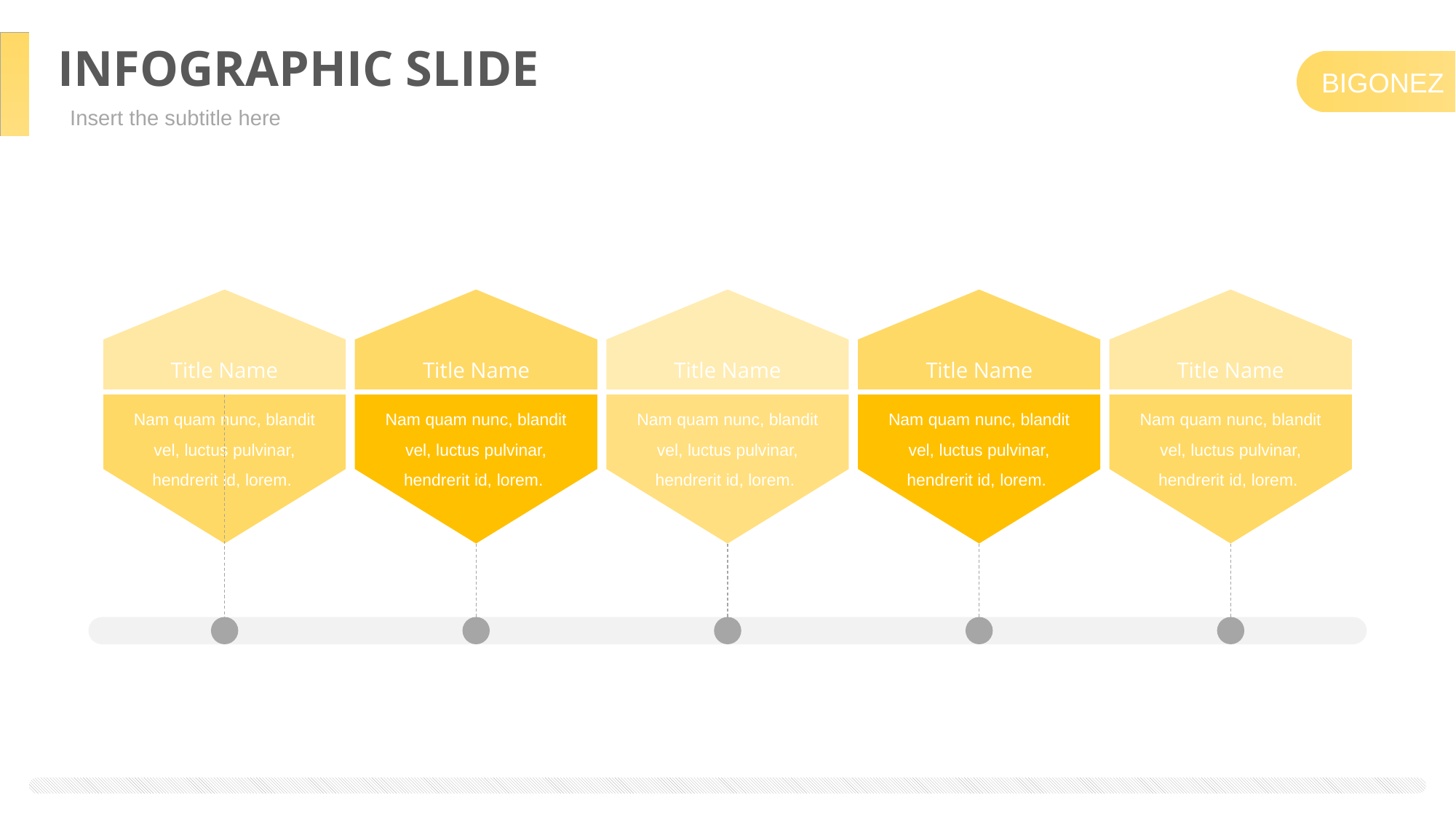

INFOGRAPHIC SLIDE
BIGONEZ
Insert the subtitle here

Title Name
Title Name
Title Name
Title Name
Title Name
Nam quam nunc, blandit vel, luctus pulvinar, hendrerit id, lorem.
Nam quam nunc, blandit vel, luctus pulvinar, hendrerit id, lorem.
Nam quam nunc, blandit vel, luctus pulvinar, hendrerit id, lorem.
Nam quam nunc, blandit vel, luctus pulvinar, hendrerit id, lorem.
Nam quam nunc, blandit vel, luctus pulvinar, hendrerit id, lorem.